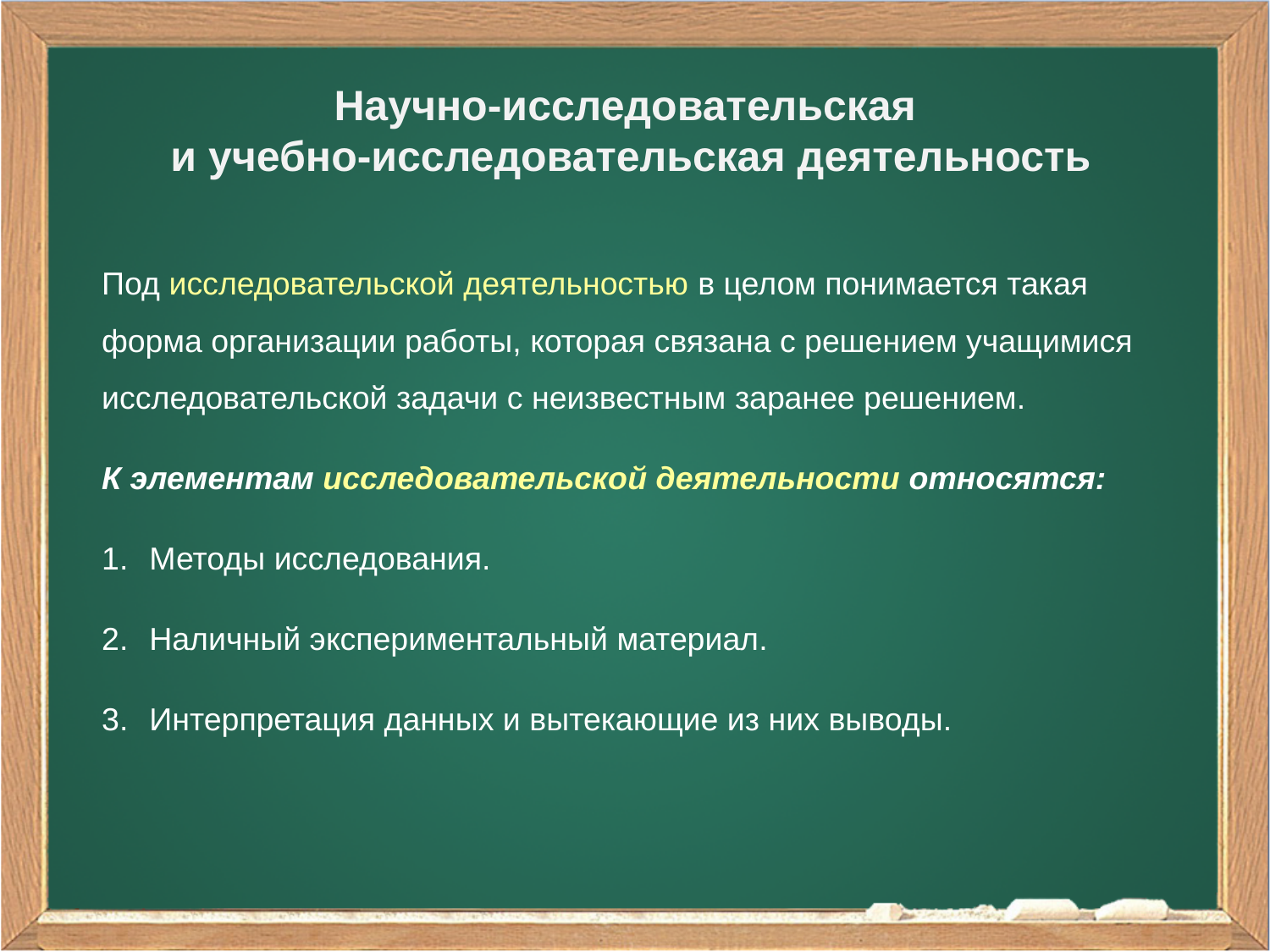

Научно-исследовательская
и учебно-исследовательская деятельность
Под исследовательской деятельностью в целом понимается такая форма организации работы, которая связана с решением учащимися исследовательской задачи с неизвестным заранее решением.
К элементам исследовательской деятельности относятся:
Методы исследования.
Наличный экспериментальный материал.
Интерпретация данных и вытекающие из них выводы.